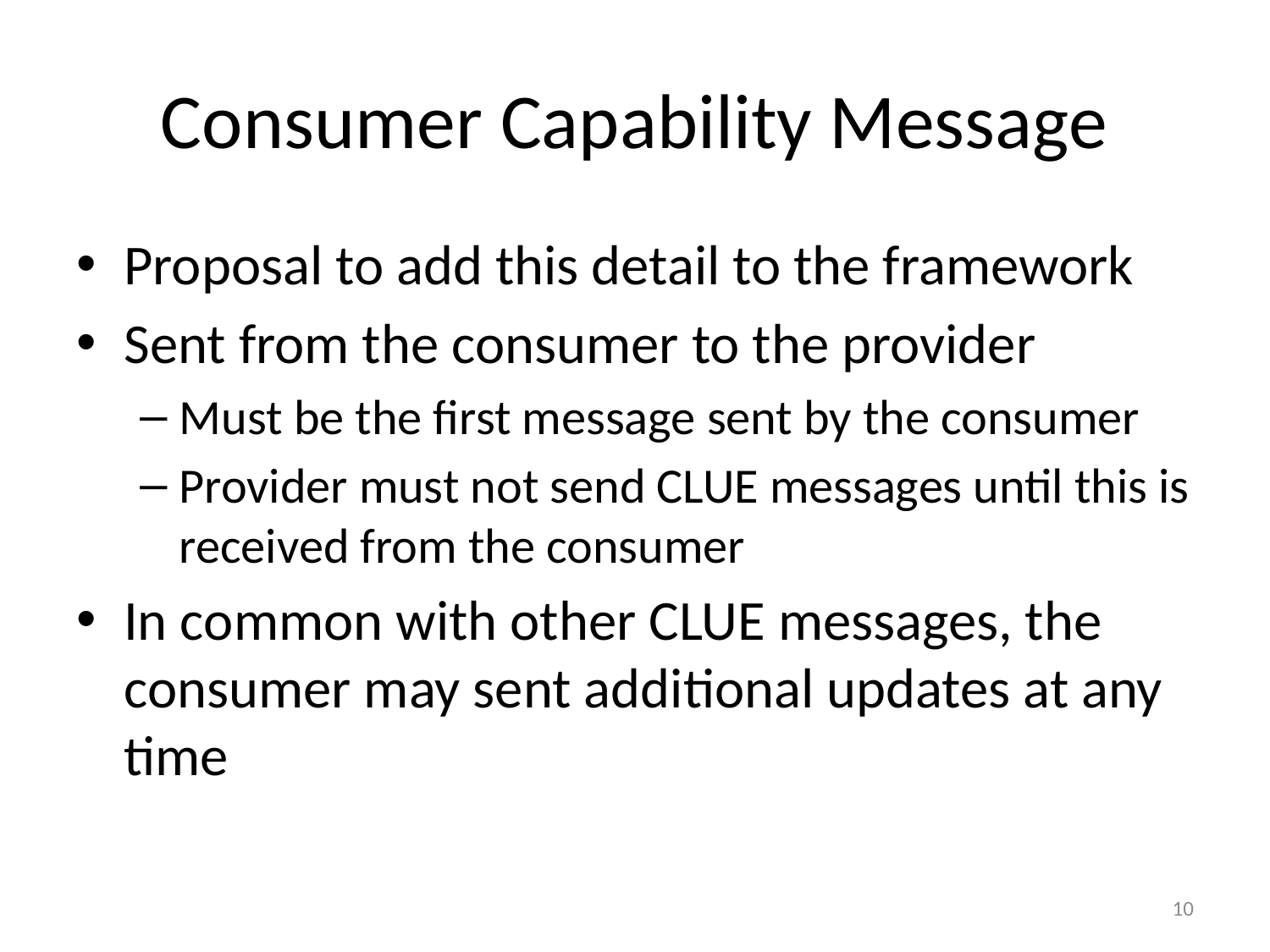

# Consumer Capability Message
Proposal to add this detail to the framework
Sent from the consumer to the provider
Must be the first message sent by the consumer
Provider must not send CLUE messages until this is received from the consumer
In common with other CLUE messages, the consumer may sent additional updates at any time
10